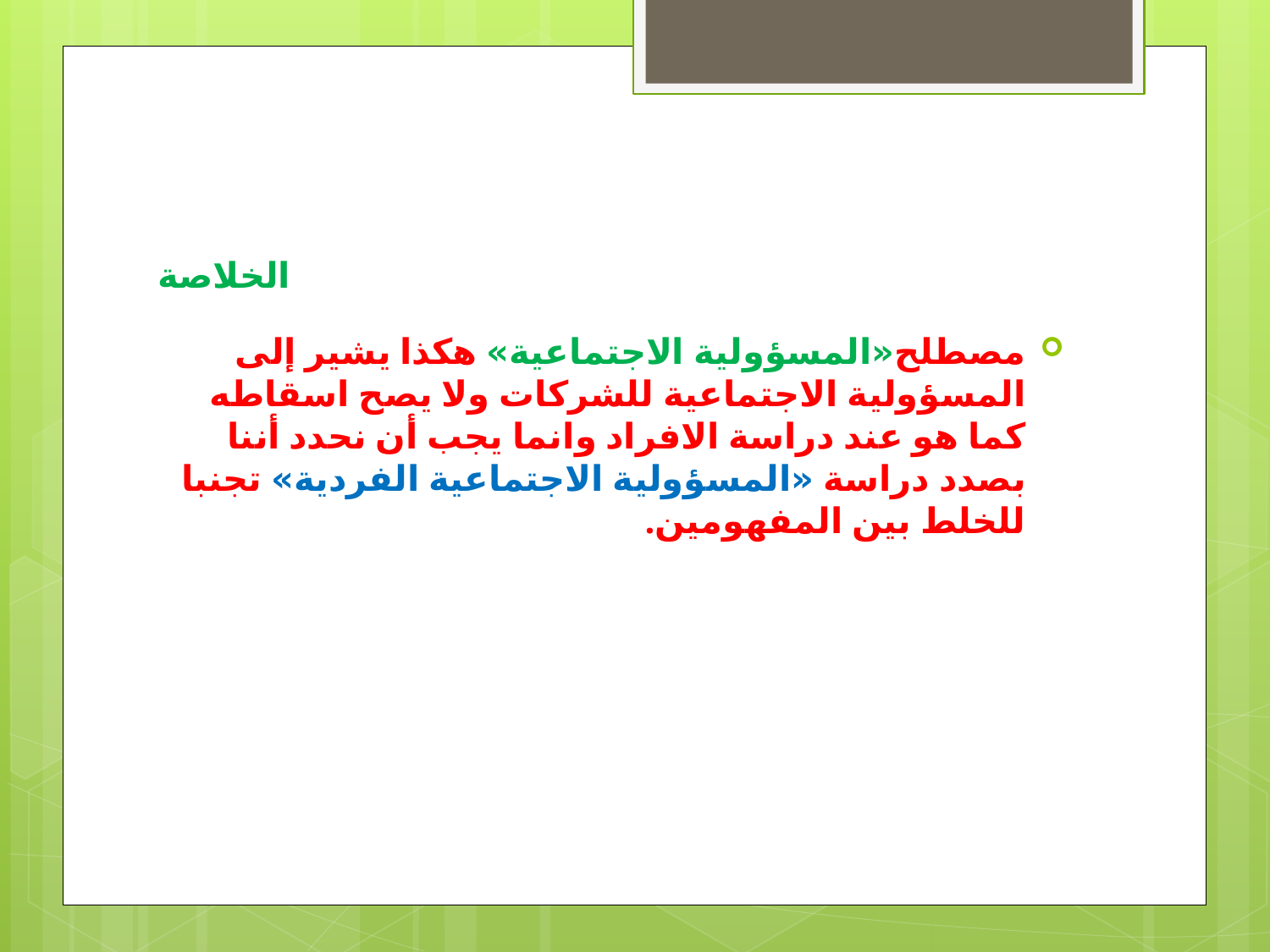

# الخلاصة
مصطلح«المسؤولية الاجتماعية» هكذا يشير إلى المسؤولية الاجتماعية للشركات ولا يصح اسقاطه كما هو عند دراسة الافراد وانما يجب أن نحدد أننا بصدد دراسة «المسؤولية الاجتماعية الفردية» تجنبا للخلط بين المفهومين.